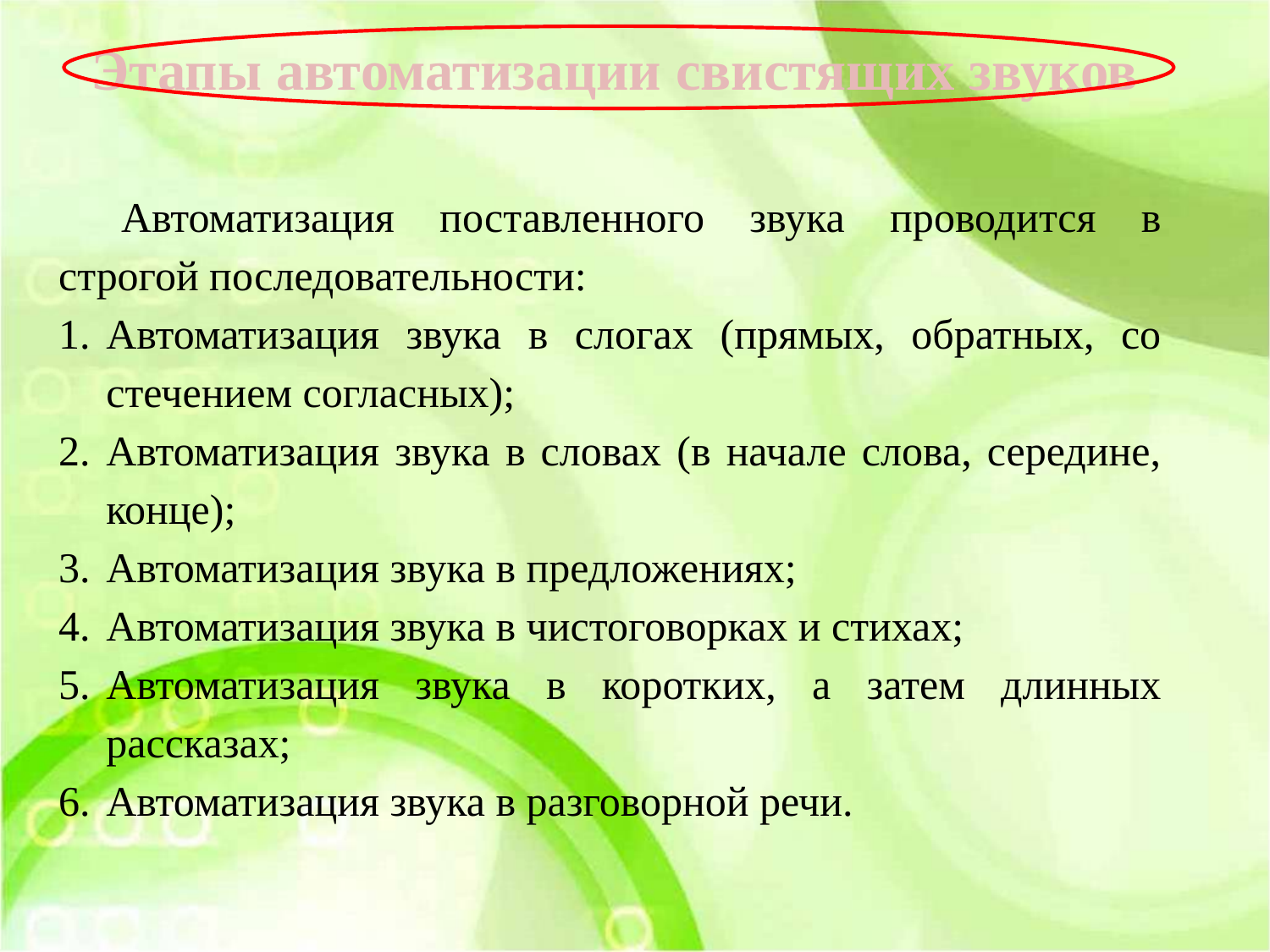

Этапы автоматизации свистящих звуков
Автоматизация поставленного звука проводится в строгой последовательности:
Автоматизация звука в слогах (прямых, обратных, со стечением согласных);
Автоматизация звука в словах (в начале слова, середине, конце);
Автоматизация звука в предложениях;
Автоматизация звука в чистоговорках и стихах;
Автоматизация звука в коротких, а затем длинных рассказах;
Автоматизация звука в разговорной речи.